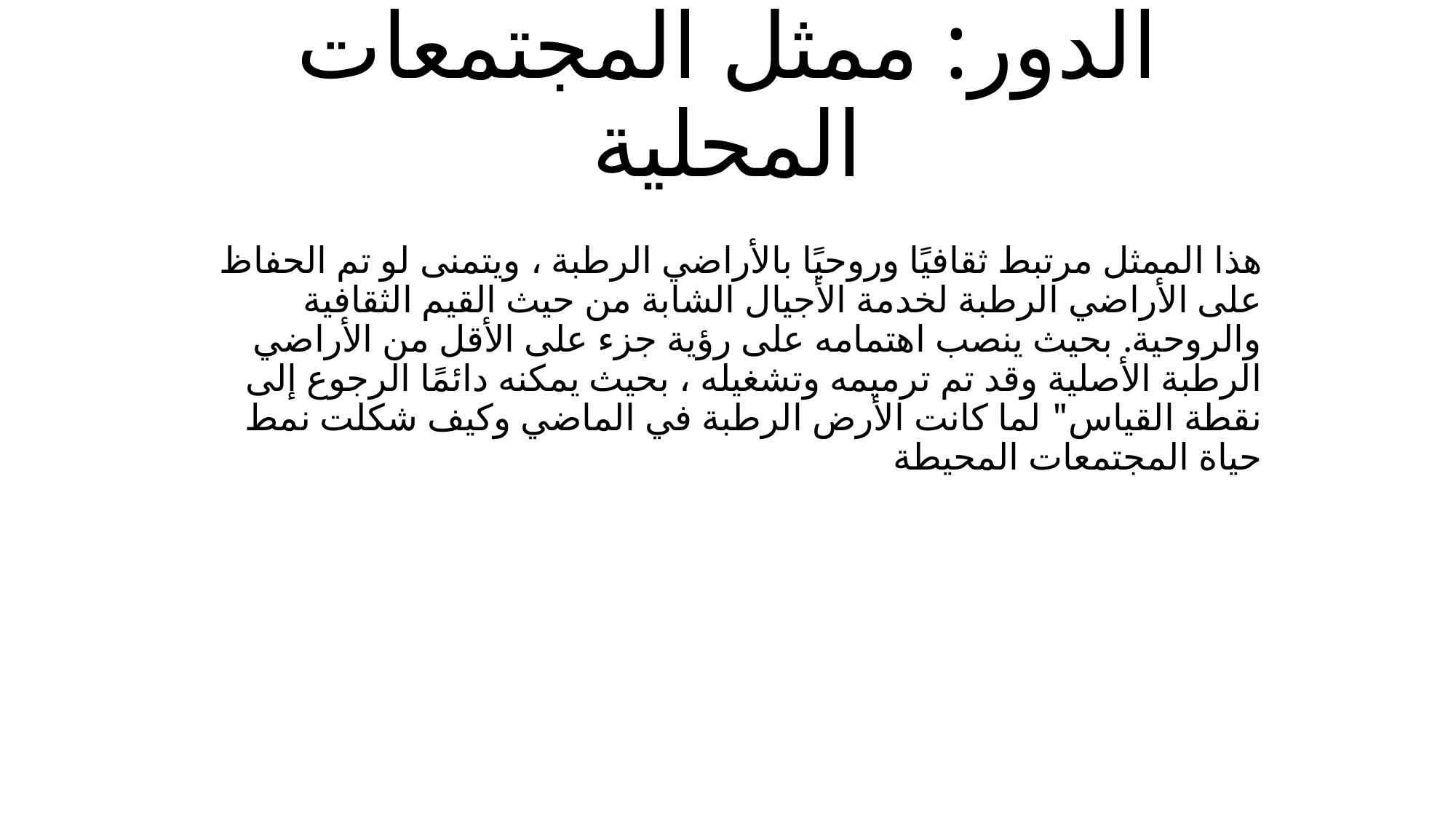

# الدور: ممثل المجتمعات المحلية
هذا الممثل مرتبط ثقافيًا وروحيًا بالأراضي الرطبة ، ويتمنى لو تم الحفاظ على الأراضي الرطبة لخدمة الأجيال الشابة من حيث القيم الثقافية والروحية. بحيث ينصب اهتمامه على رؤية جزء على الأقل من الأراضي الرطبة الأصلية وقد تم ترميمه وتشغيله ، بحيث يمكنه دائمًا الرجوع إلى نقطة القياس" لما كانت الأرض الرطبة في الماضي وكيف شكلت نمط حياة المجتمعات المحيطة